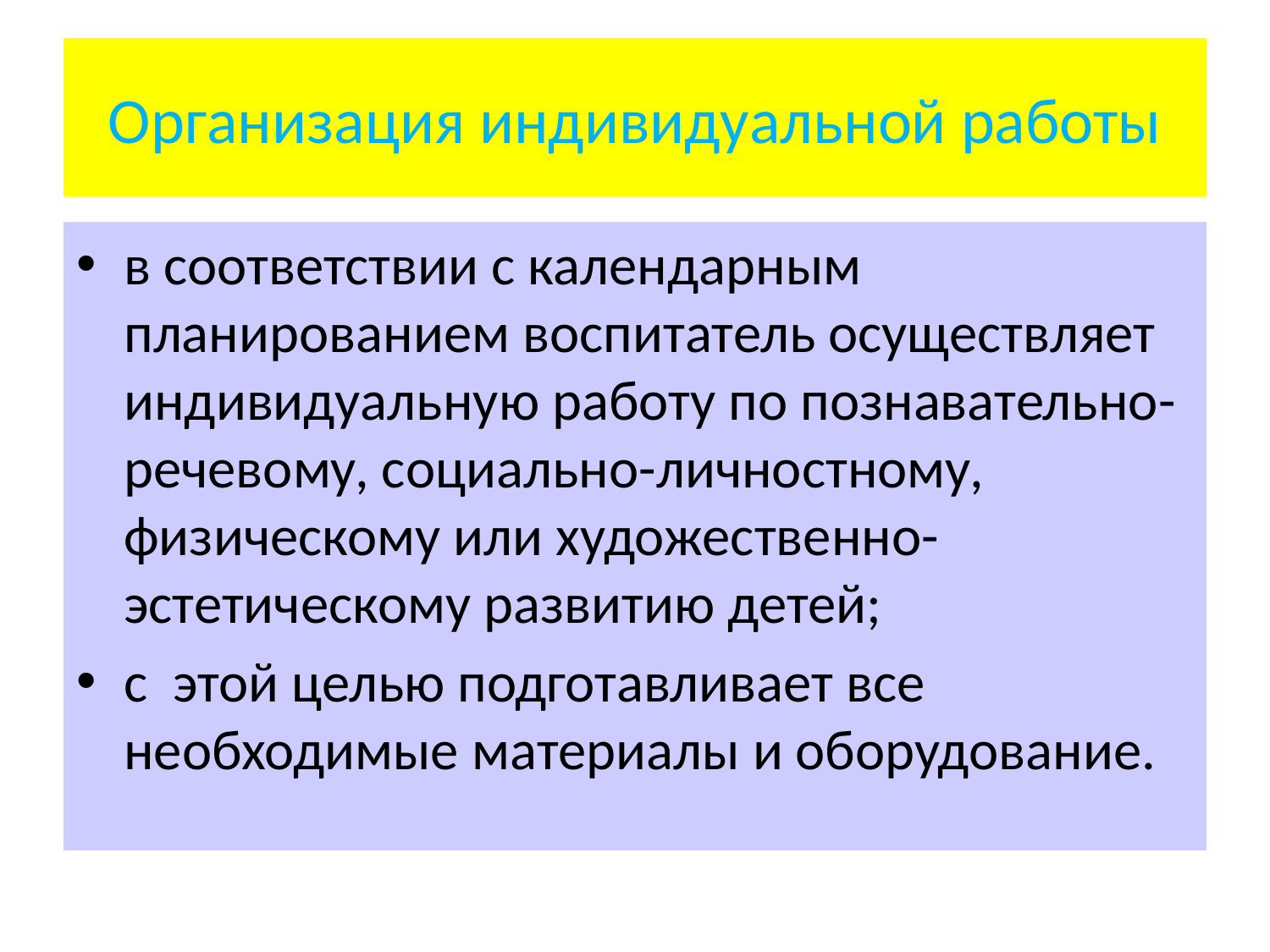

# Организация индивидуальной работы
в соответствии с календарным планированием воспитатель осуществляет индивидуальную работу по познавательно-речевому, социально-личностному, физическому или художественно-эстетическому развитию детей;
с  этой целью подготавливает все необходимые материалы и оборудование.